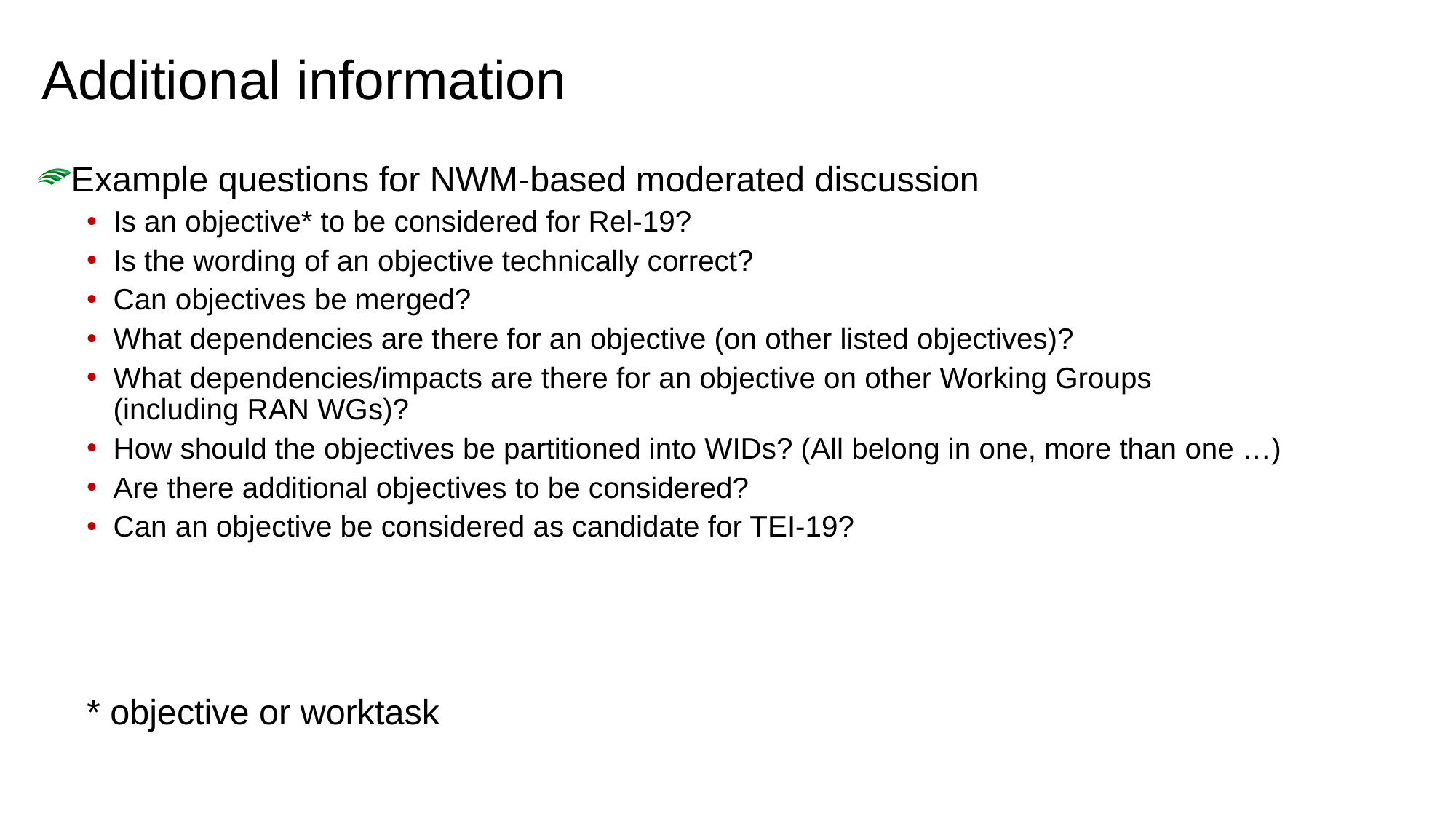

# Additional information
Example questions for NWM-based moderated discussion
Is an objective* to be considered for Rel-19?
Is the wording of an objective technically correct?
Can objectives be merged?
What dependencies are there for an objective (on other listed objectives)?
What dependencies/impacts are there for an objective on other Working Groups (including RAN WGs)?
How should the objectives be partitioned into WIDs? (All belong in one, more than one …)
Are there additional objectives to be considered?
Can an objective be considered as candidate for TEI-19?

* objective or worktask